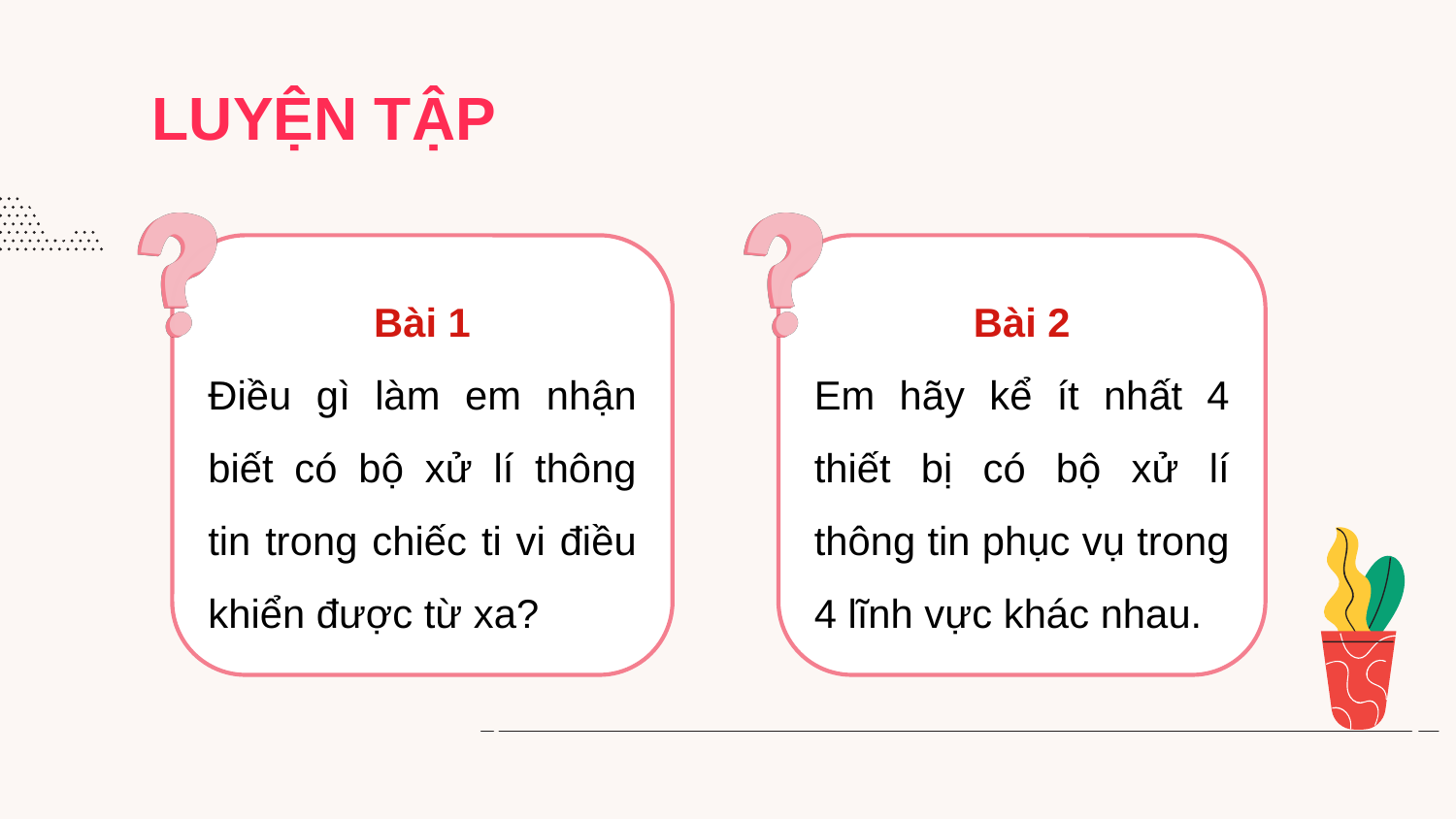

# LUYỆN TẬP

Bài 1
Điều gì làm em nhận biết có bộ xử lí thông tin trong chiếc ti vi điều khiển được từ xa?

Bài 2
Em hãy kể ít nhất 4 thiết bị có bộ xử lí thông tin phục vụ trong 4 lĩnh vực khác nhau.